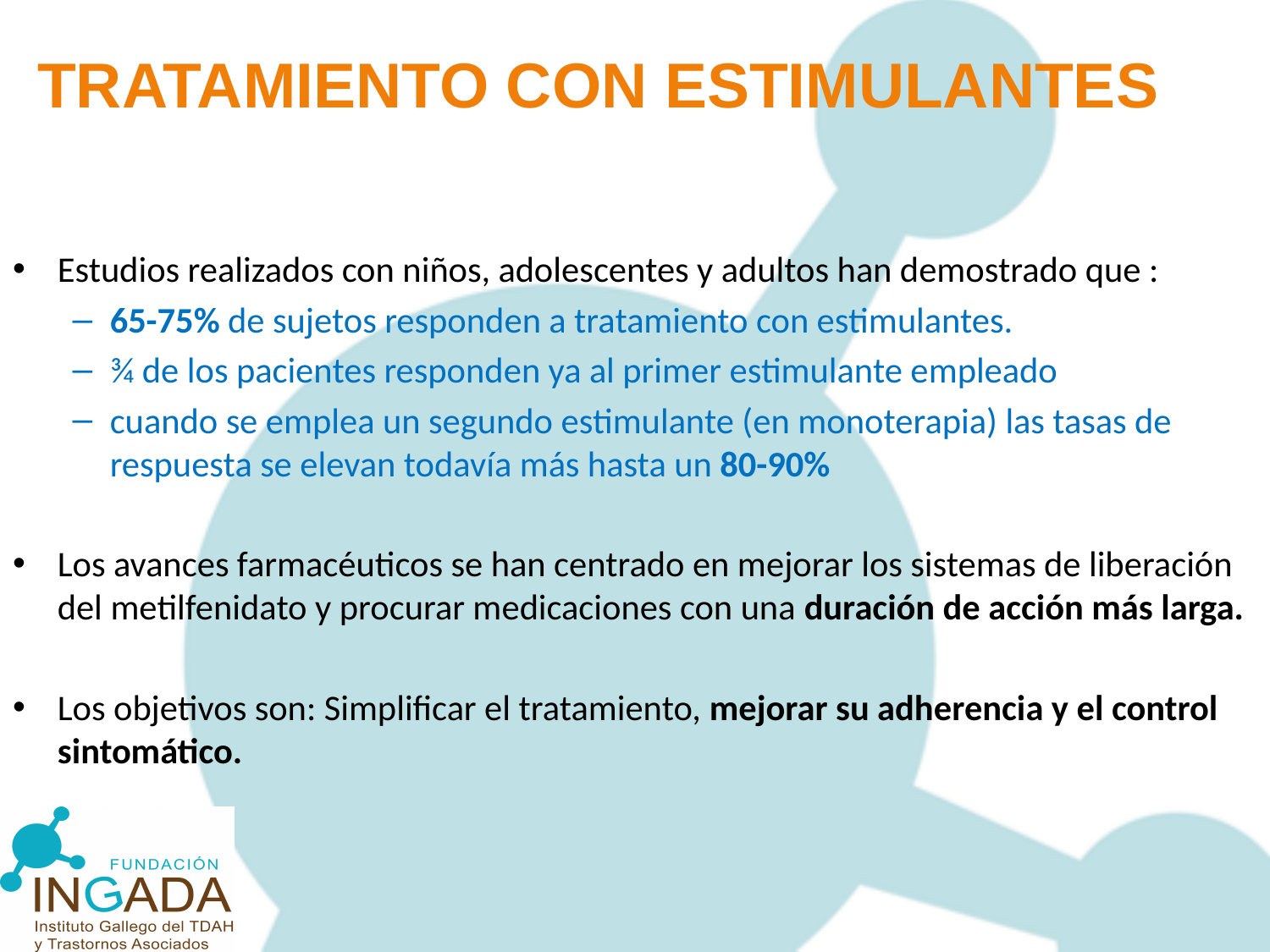

# TRATAMIENTO CON ESTIMULANTES

Estudios realizados con niños, adolescentes y adultos han demostrado que :
65-75% de sujetos responden a tratamiento con estimulantes.
¾ de los pacientes responden ya al primer estimulante empleado
cuando se emplea un segundo estimulante (en monoterapia) las tasas de respuesta se elevan todavía más hasta un 80-90%

Los avances farmacéuticos se han centrado en mejorar los sistemas de liberación del metilfenidato y procurar medicaciones con una duración de acción más larga.

Los objetivos son: Simplificar el tratamiento, mejorar su adherencia y el control sintomático.